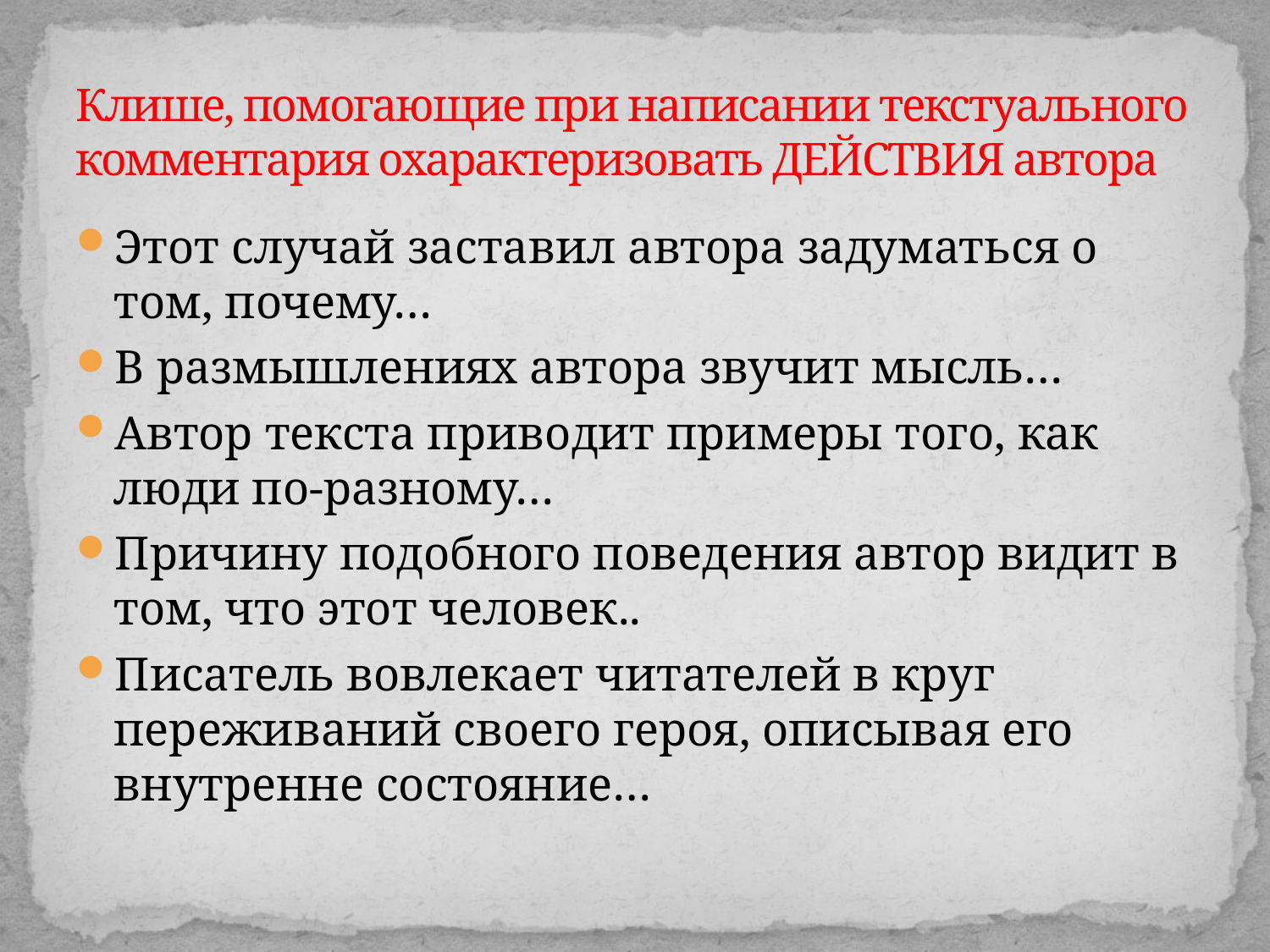

# Клише, помогающие при написании текстуального комментария охарактеризовать ДЕЙСТВИЯ автора
Этот случай заставил автора задуматься о том, почему…
В размышлениях автора звучит мысль…
Автор текста приводит примеры того, как люди по-разному…
Причину подобного поведения автор видит в том, что этот человек..
Писатель вовлекает читателей в круг переживаний своего героя, описывая его внутренне состояние…